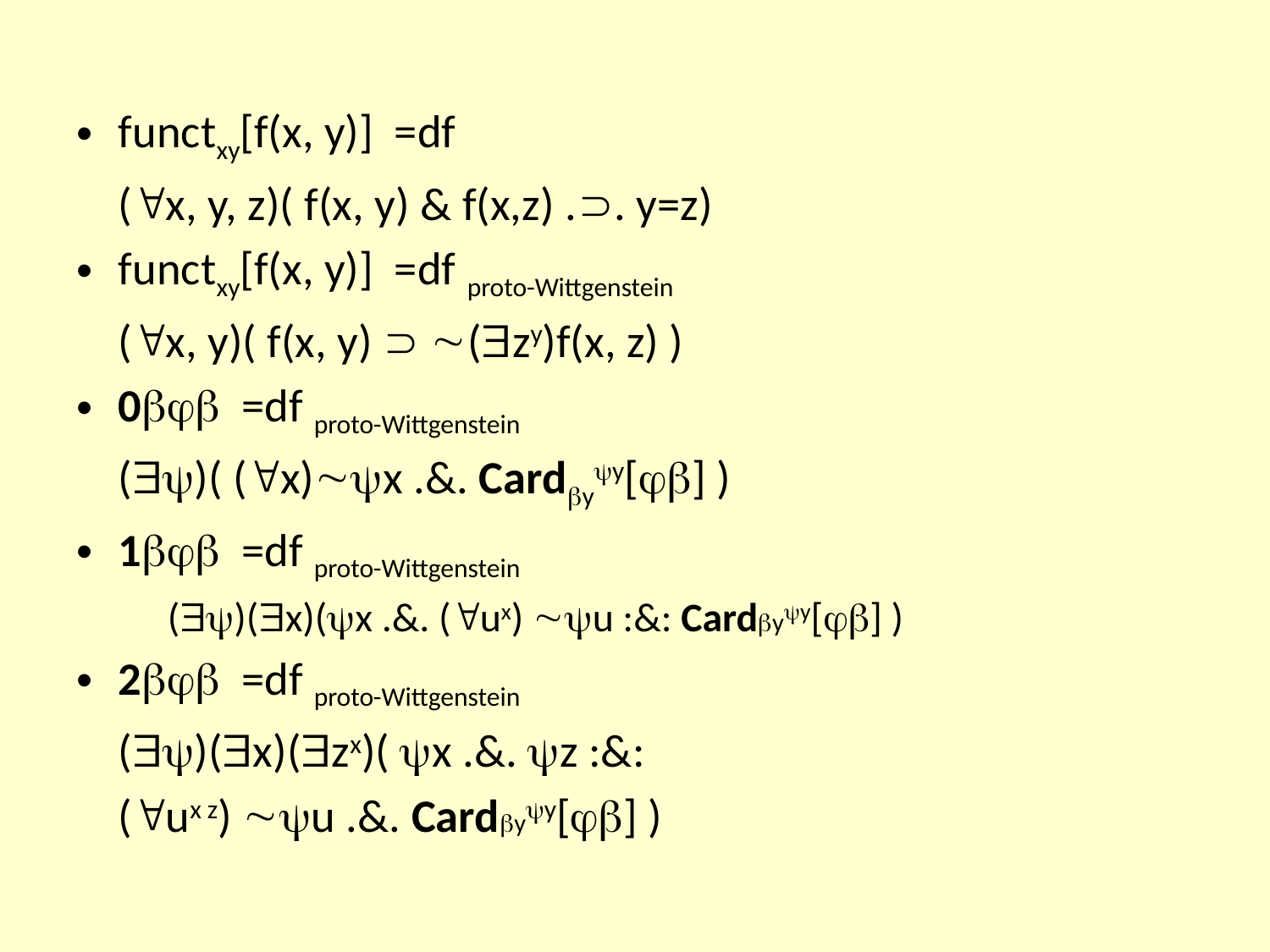

functxy[f(x, y)]  =df
	(∀x, y, z)( f(x, y) & f(x,z) .⊃. y=z)
functxy[f(x, y)]  =df proto-Wittgenstein
	(∀x, y)( f(x, y) ⊃ ∼(∃zy)f(x, z) )
0βϕβ  =df proto-Wittgenstein
		(∃ψ)( (∀x)∼ψx .&. Cardβyψy[ϕβ] )
	1βϕβ  =df proto-Wittgenstein
		(∃ψ)(∃x)(ψx .&. (∀ux) ∼ψu :&: Cardβyψy[ϕβ] )
	2βϕβ  =df proto-Wittgenstein
		(∃ψ)(∃x)(∃zx)( ψx .&. ψz :&:
			(∀ux z) ∼ψu .&. Cardβyψy[ϕβ] )